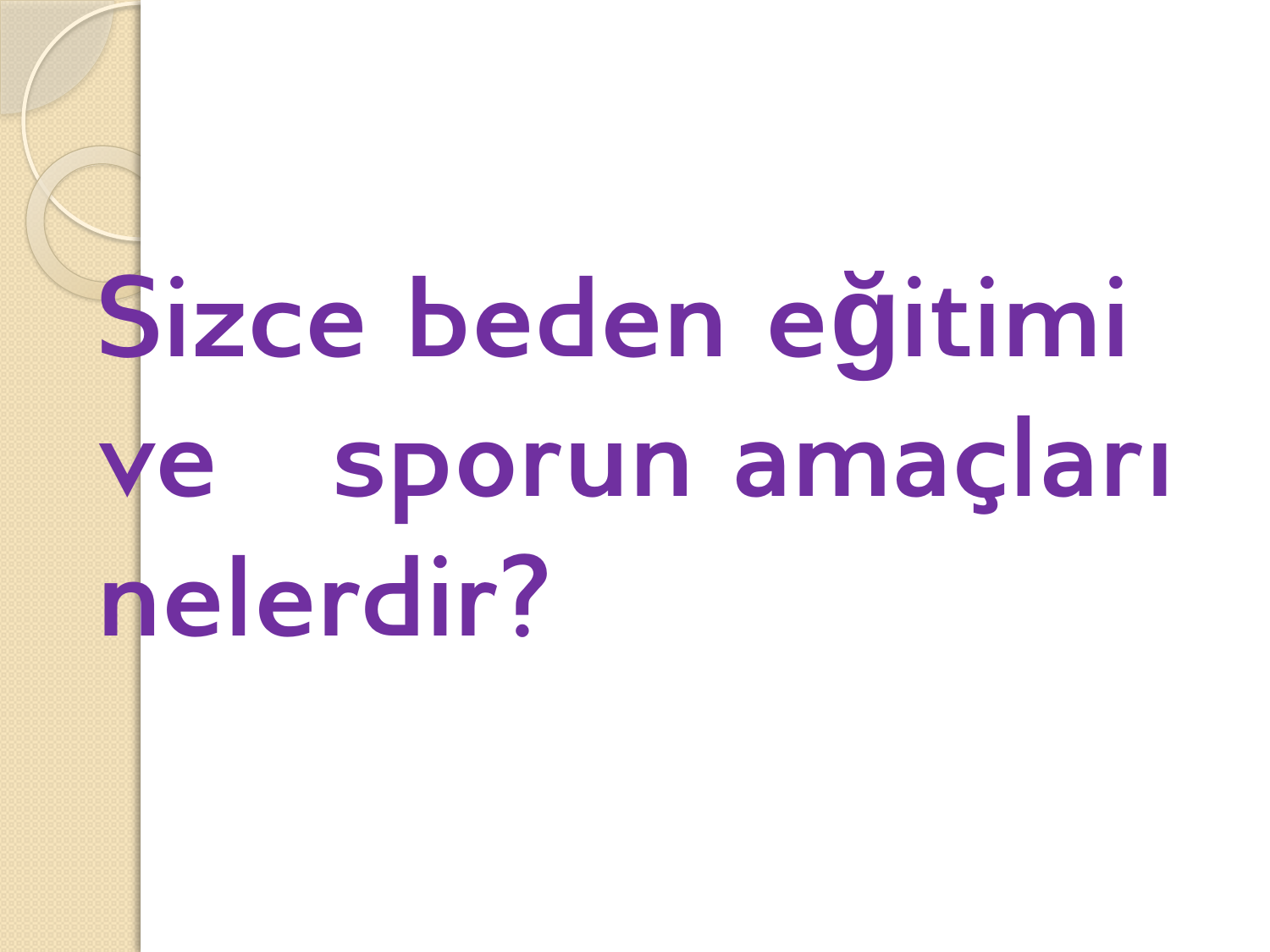

# Sizce beden eğitimi ve   sporun amaçları nelerdir?